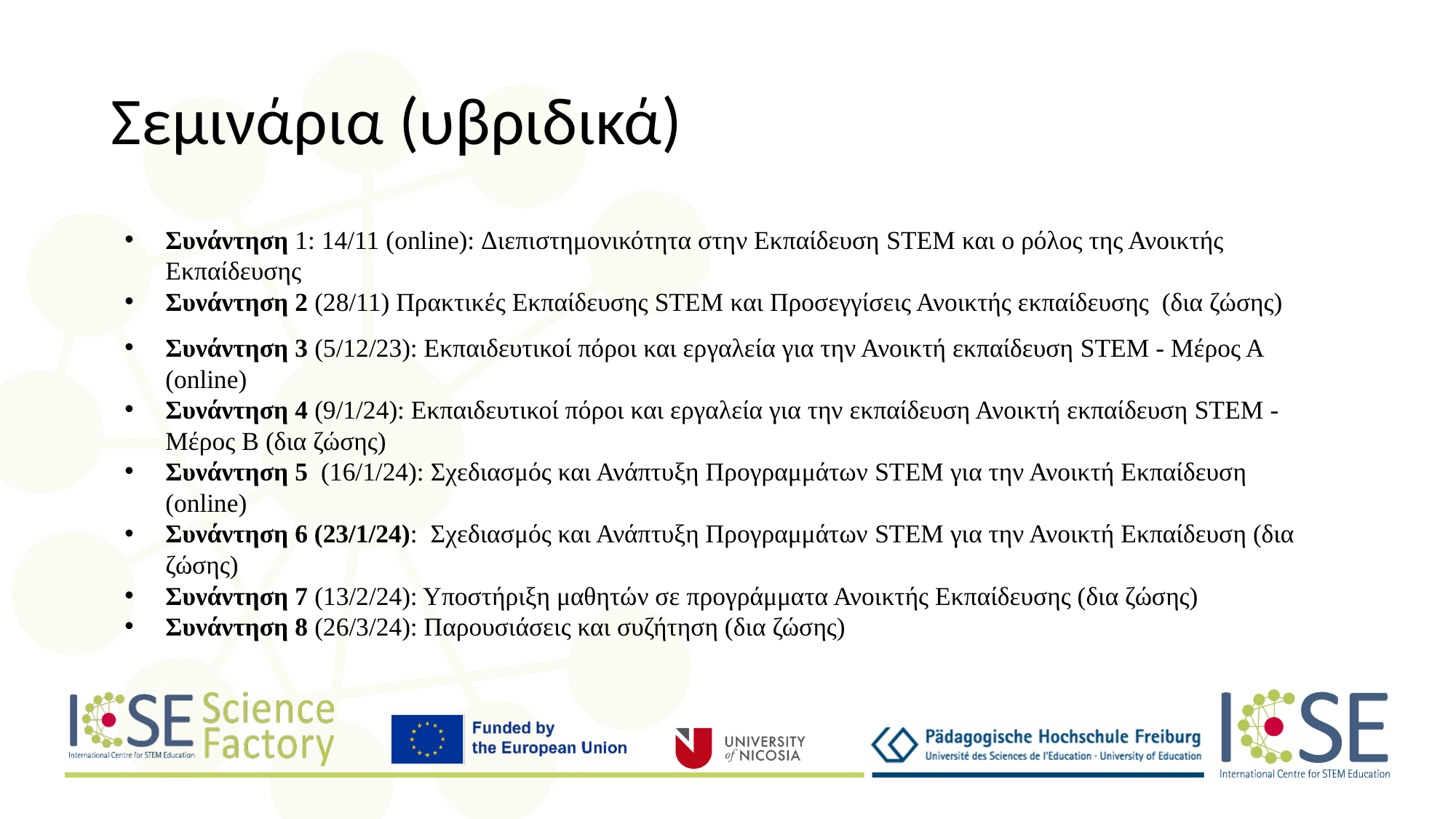

# Σεμινάρια (υβριδικά)
Συνάντηση 1: 14/11 (online): Διεπιστημονικότητα στην Εκπαίδευση STEM και ο ρόλος της Ανοικτής Εκπαίδευσης
Συνάντηση 2 (28/11) Πρακτικές Εκπαίδευσης STEM και Προσεγγίσεις Ανοικτής εκπαίδευσης  (δια ζώσης)
Συνάντηση 3 (5/12/23): Εκπαιδευτικοί πόροι και εργαλεία για την Ανοικτή εκπαίδευση STEM - Μέρος Α (online)
Συνάντηση 4 (9/1/24): Εκπαιδευτικοί πόροι και εργαλεία για την εκπαίδευση Ανοικτή εκπαίδευση STEM - Μέρος Β (δια ζώσης)
Συνάντηση 5  (16/1/24): Σχεδιασμός και Ανάπτυξη Προγραμμάτων STEM για την Ανοικτή Εκπαίδευση (online)
Συνάντηση 6 (23/1/24):  Σχεδιασμός και Ανάπτυξη Προγραμμάτων STEM για την Ανοικτή Εκπαίδευση (δια ζώσης)
Συνάντηση 7 (13/2/24): Υποστήριξη μαθητών σε προγράμματα Ανοικτής Εκπαίδευσης (δια ζώσης)
Συνάντηση 8 (26/3/24): Παρουσιάσεις και συζήτηση (δια ζώσης)